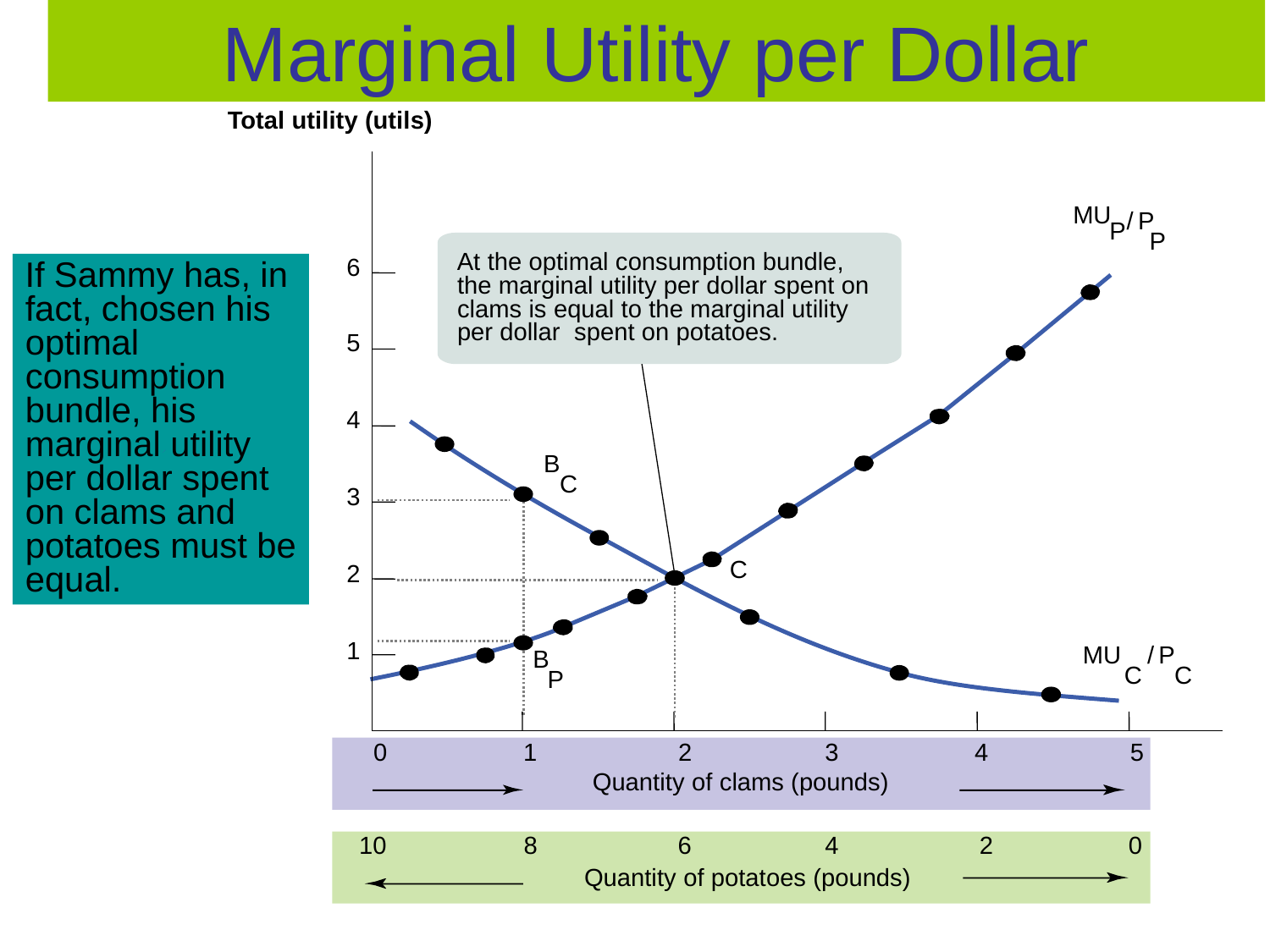

Marginal Utility per Dollar
Total utility (utils)

MU
/
P
P
P

At the optimal consumption bundle, the marginal utility per dollar spent on clams is equal to the marginal utility per dollar  spent on potatoes.
If Sammy has, in fact, chosen his optimal consumption bundle, his marginal utility per dollar spent on clams and potatoes must be equal.
6

5

4

B
C

3

C
2

1
MU
/
P
C
C

B
P

0
1
2
3
4
5
Quantity of clams (pounds)

10
8
6
4
2
0
Quantity of potatoes (pounds)